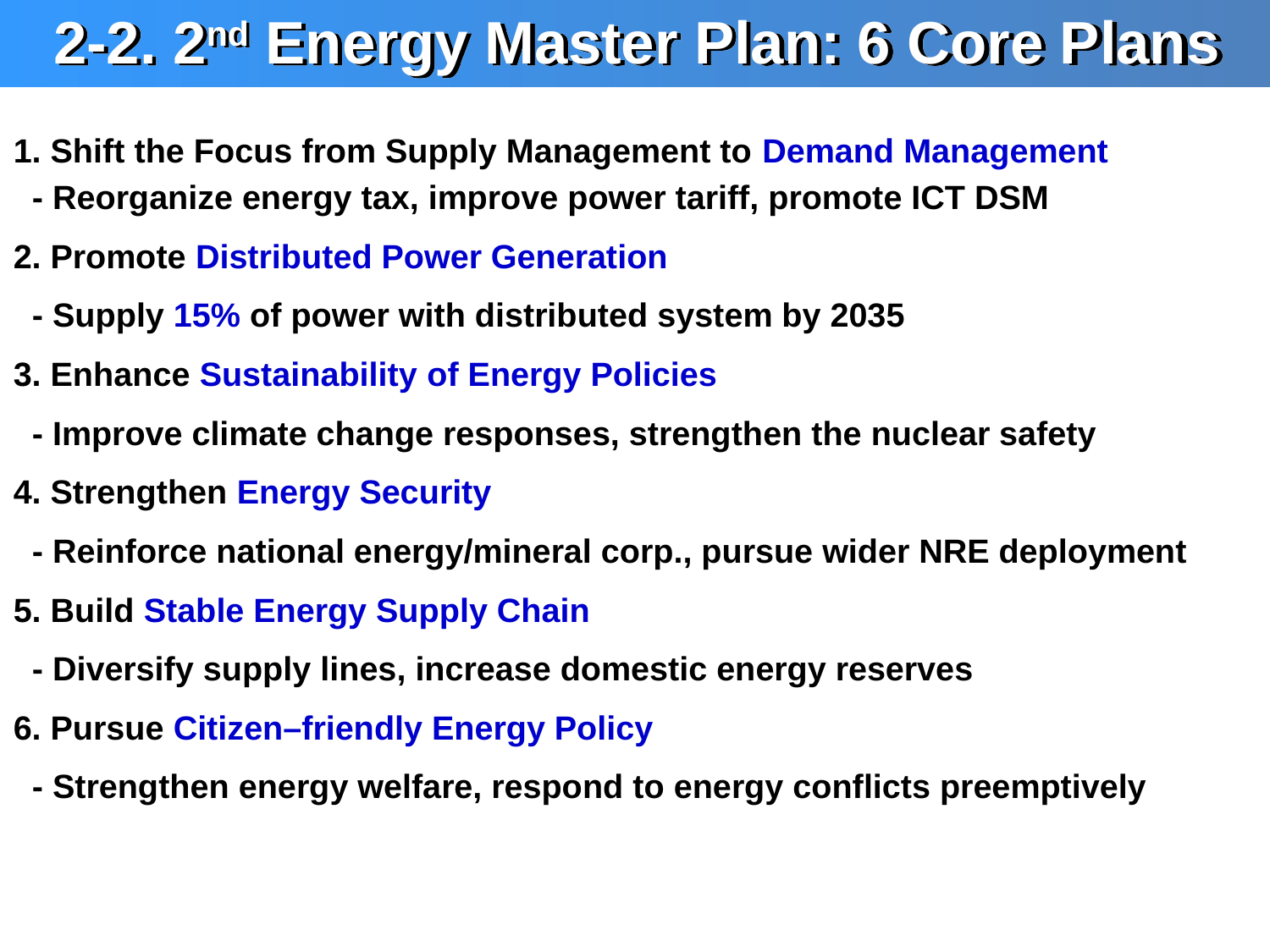

2-2. 2nd Energy Master Plan: 6 Core Plans
1. Shift the Focus from Supply Management to Demand Management
  - Reorganize energy tax, improve power tariff, promote ICT DSM
2. Promote Distributed Power Generation
  - Supply 15% of power with distributed system by 2035
3. Enhance Sustainability of Energy Policies
  - Improve climate change responses, strengthen the nuclear safety
4. Strengthen Energy Security
  - Reinforce national energy/mineral corp., pursue wider NRE deployment
5. Build Stable Energy Supply Chain
  - Diversify supply lines, increase domestic energy reserves
6. Pursue Citizen–friendly Energy Policy
  - Strengthen energy welfare, respond to energy conflicts preemptively
5